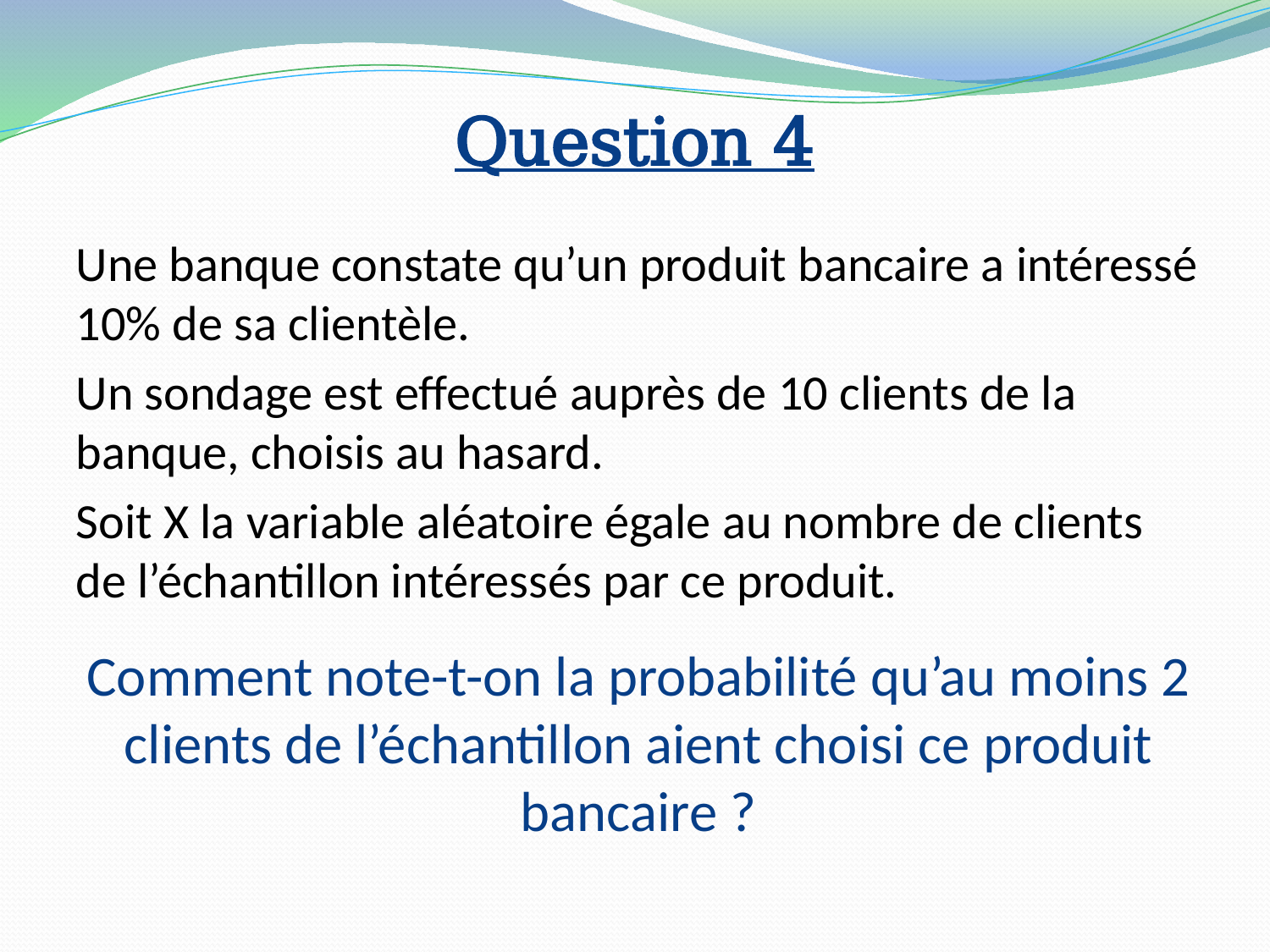

# Question 4
Une banque constate qu’un produit bancaire a intéressé 10% de sa clientèle.
Un sondage est effectué auprès de 10 clients de la banque, choisis au hasard.
Soit X la variable aléatoire égale au nombre de clients de l’échantillon intéressés par ce produit.
Comment note-t-on la probabilité qu’au moins 2 clients de l’échantillon aient choisi ce produit bancaire ?